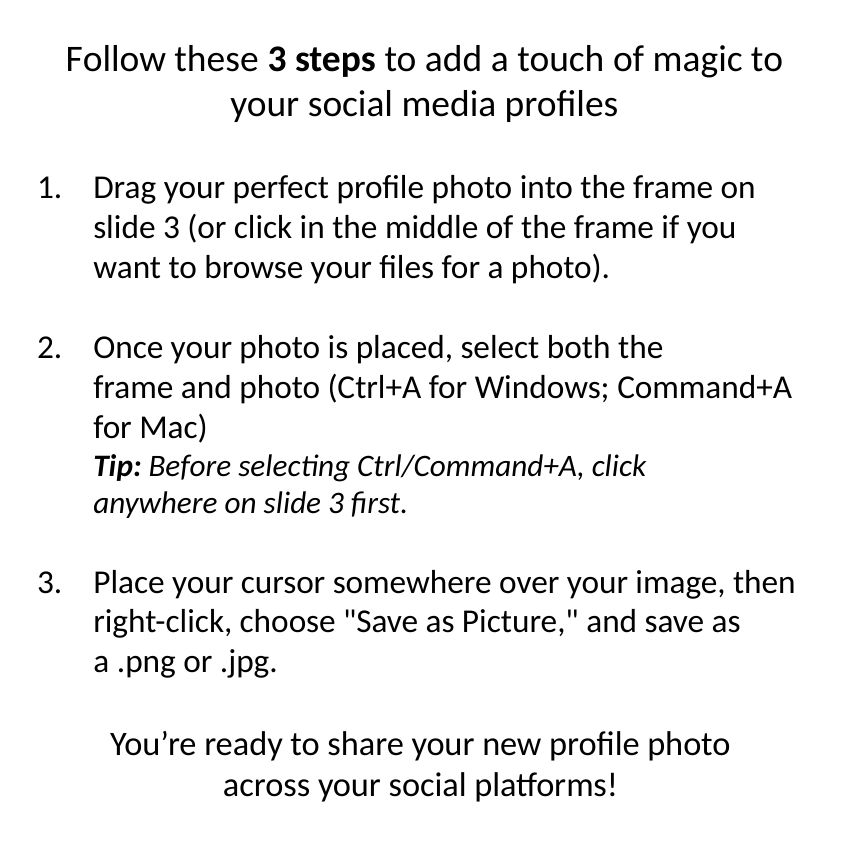

Follow these 3 steps to add a touch of magic to your social media profiles

Drag your perfect profile photo into the frame on slide 3 (or click in the middle of the frame if you want to browse your files for a photo).

Once your photo is placed, select both the
frame and photo (Ctrl+A for Windows; Command+A for Mac)
Tip: Before selecting Ctrl/Command+A, click
anywhere on slide 3 first.

Place your cursor somewhere over your image, then right-click, choose "Save as Picture," and save as a .png or .jpg.

You’re ready to share your new profile photo
across your social platforms!